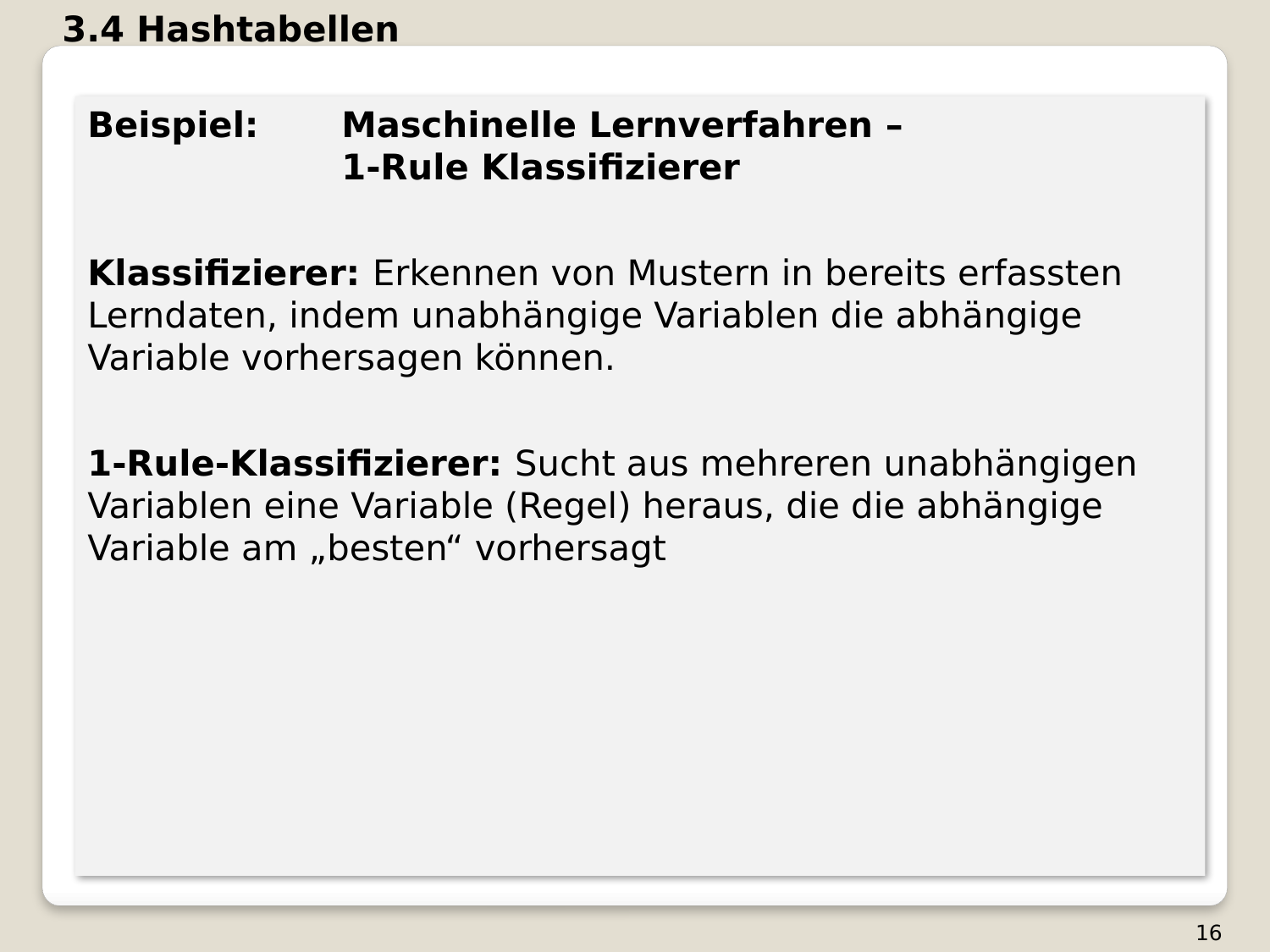

3.4 Hashtabellen
Beispiel:	Maschinelle Lernverfahren –
		1-Rule Klassifizierer

Klassifizierer: Erkennen von Mustern in bereits erfassten Lerndaten, indem unabhängige Variablen die abhängige Variable vorhersagen können.

1-Rule-Klassifizierer: Sucht aus mehreren unabhängigen Variablen eine Variable (Regel) heraus, die die abhängige Variable am „besten“ vorhersagt